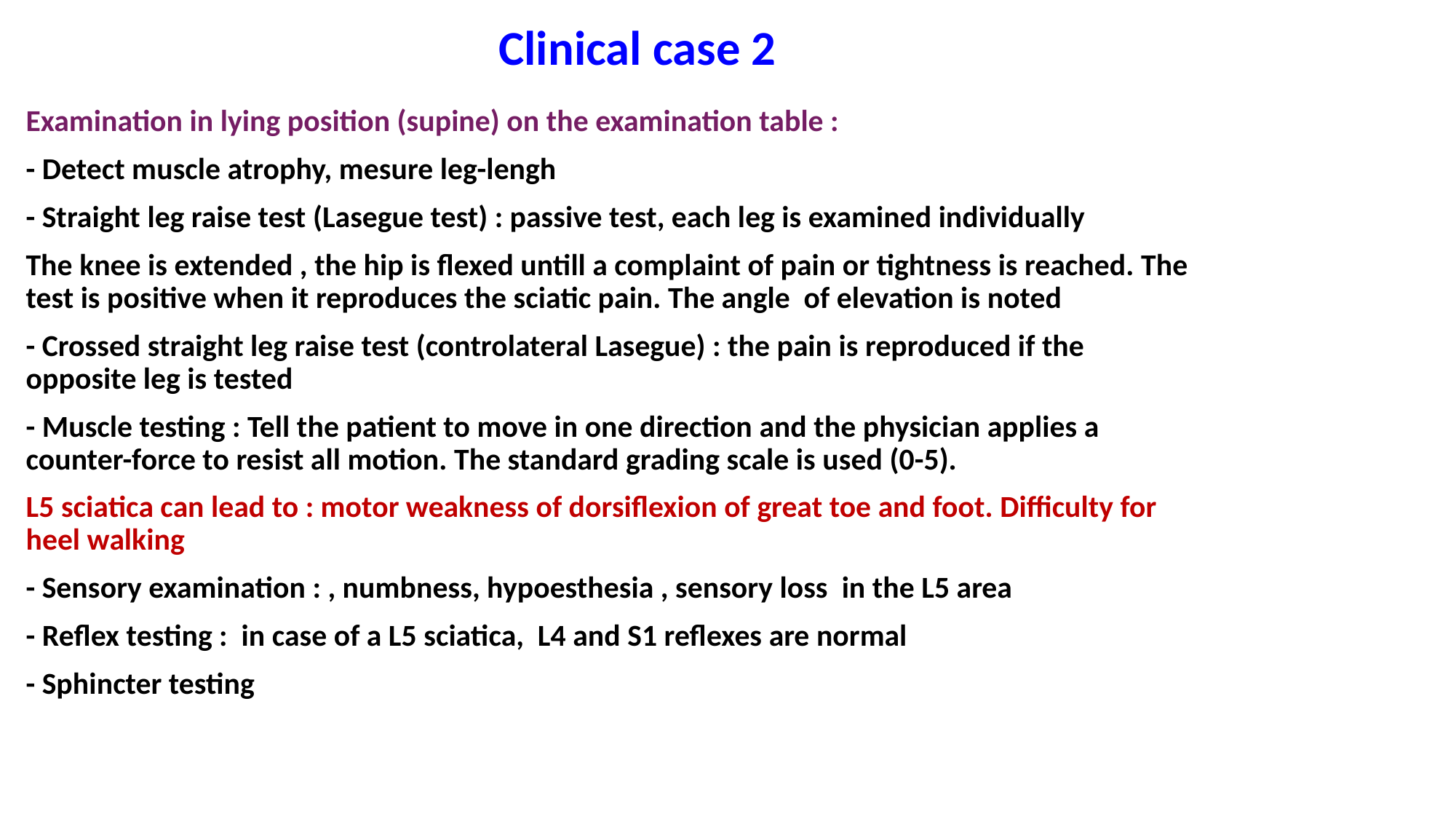

Clinical case 2
Examination in lying position (supine) on the examination table :
- Detect muscle atrophy, mesure leg-lengh
- Straight leg raise test (Lasegue test) : passive test, each leg is examined individually
The knee is extended , the hip is flexed untill a complaint of pain or tightness is reached. The test is positive when it reproduces the sciatic pain. The angle  of elevation is noted
- Crossed straight leg raise test (controlateral Lasegue) : the pain is reproduced if the opposite leg is tested
- Muscle testing : Tell the patient to move in one direction and the physician applies a counter-force to resist all motion. The standard grading scale is used (0-5).
L5 sciatica can lead to : motor weakness of dorsiflexion of great toe and foot. Difficulty for heel walking
- Sensory examination : , numbness, hypoesthesia , sensory loss  in the L5 area
- Reflex testing :  in case of a L5 sciatica,  L4 and S1 reflexes are normal
- Sphincter testing